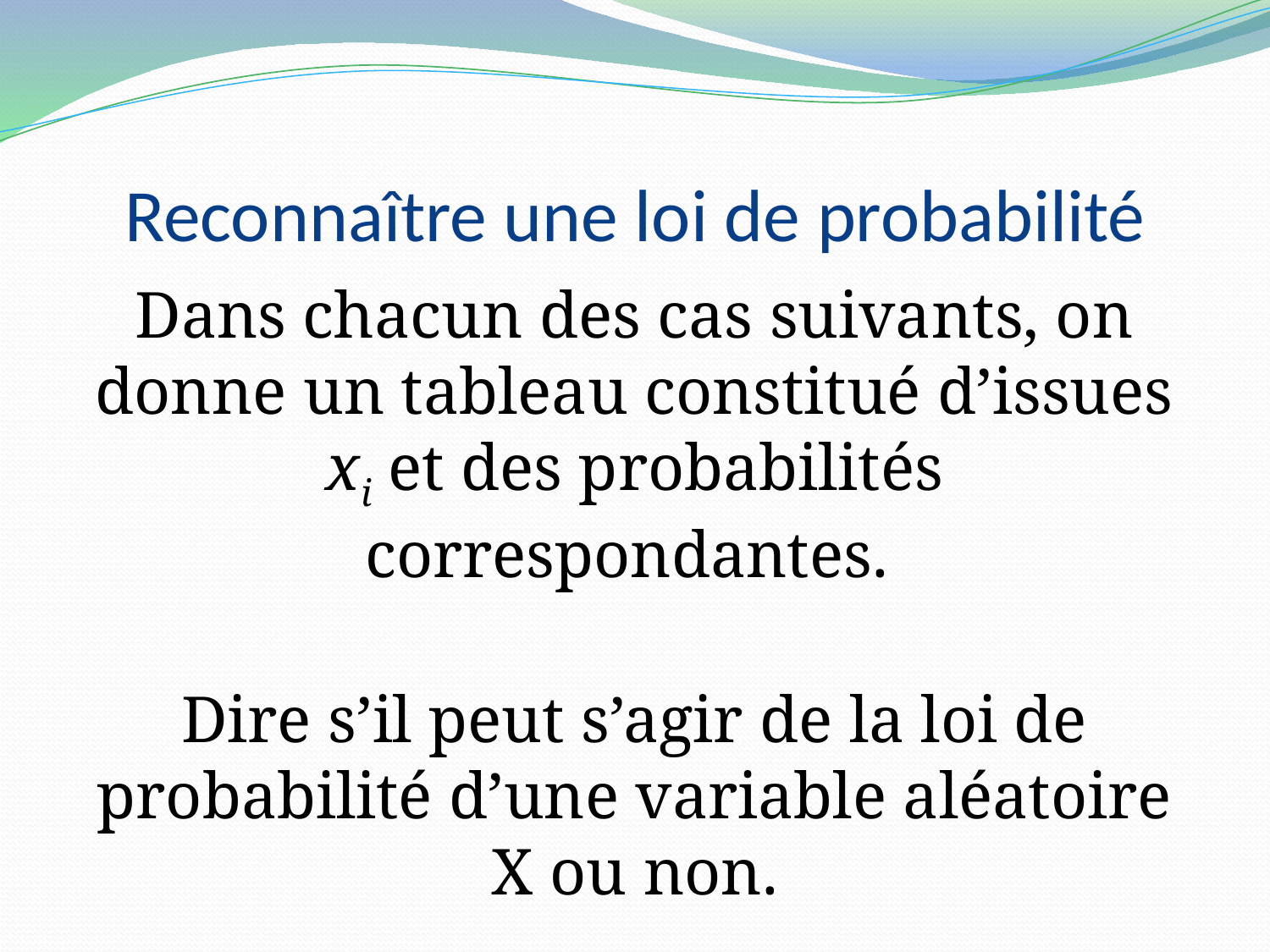

# Reconnaître une loi de probabilité
Dans chacun des cas suivants, on donne un tableau constitué d’issues xi et des probabilités correspondantes.
Dire s’il peut s’agir de la loi de probabilité d’une variable aléatoire X ou non.